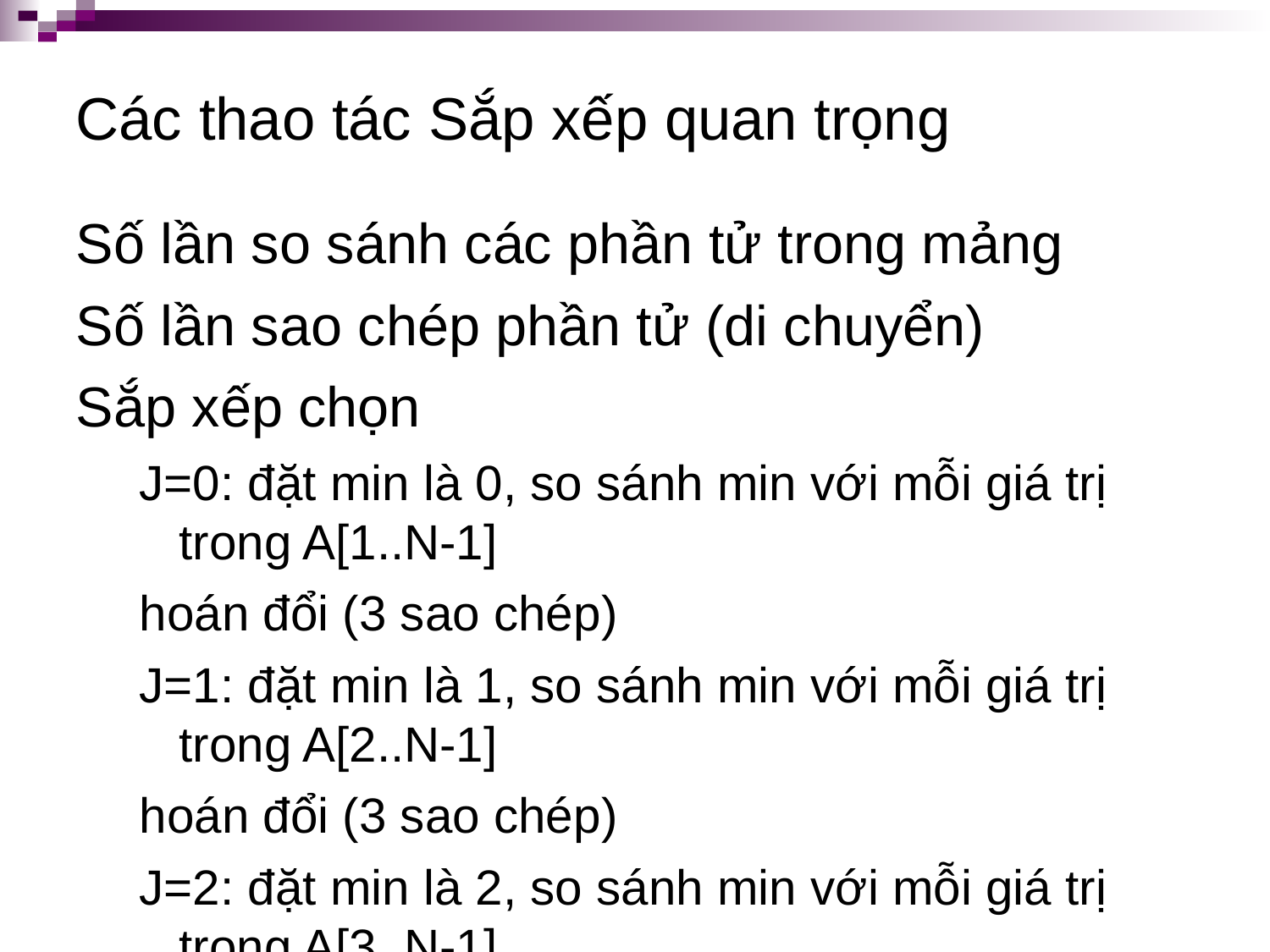

# Các thao tác Sắp xếp quan trọng
Số lần so sánh các phần tử trong mảng
Số lần sao chép phần tử (di chuyển)
Sắp xếp chọn
J=0: đặt min là 0, so sánh min với mỗi giá trị trong A[1..N-1]
hoán đổi (3 sao chép)
J=1: đặt min là 1, so sánh min với mỗi giá trị trong A[2..N-1]
hoán đổi (3 sao chép)
J=2: đặt min là 2, so sánh min với mỗi giá trị trong A[3..N-1]
hoán đổi (3 sao chép)
...